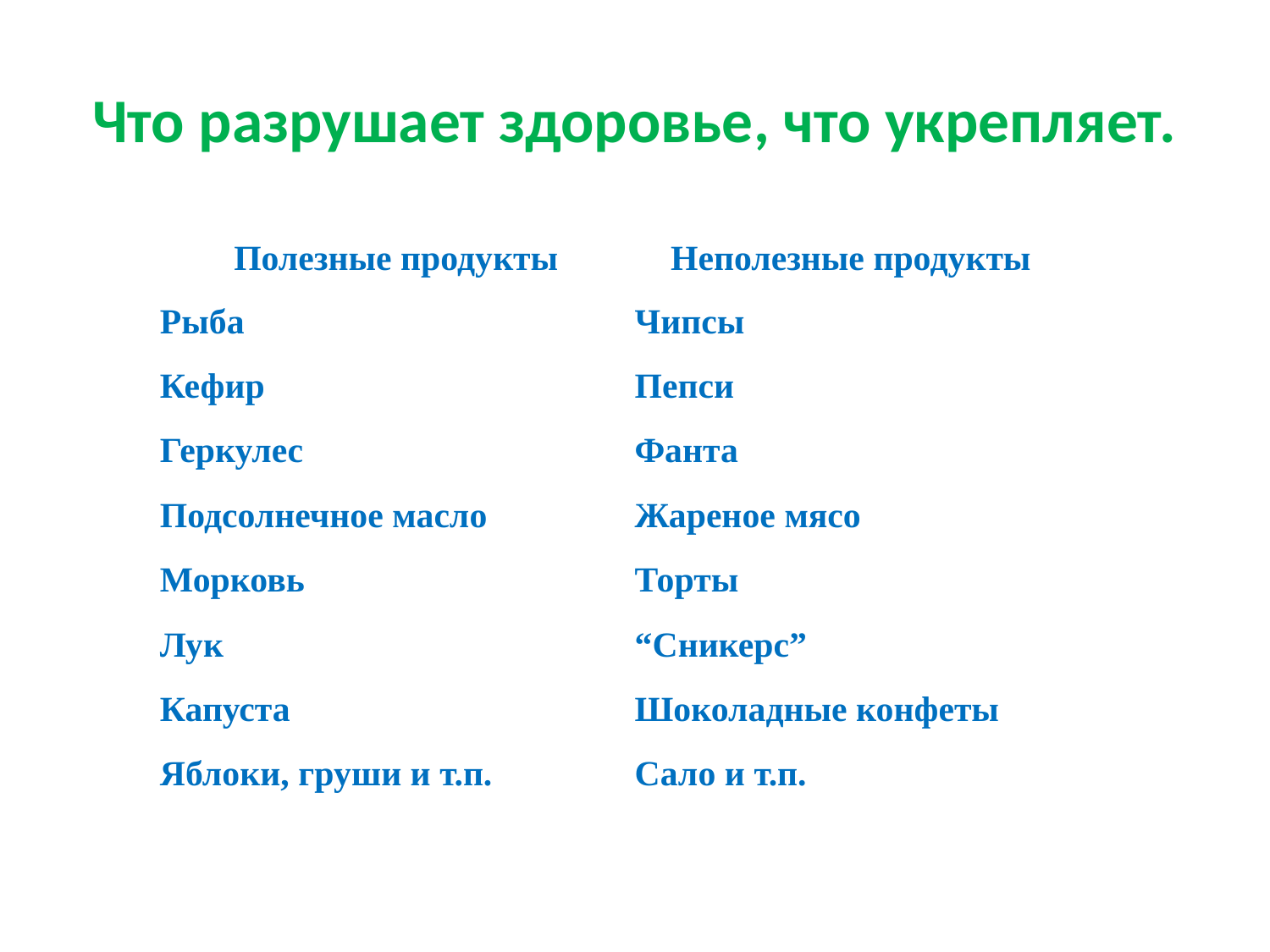

# Что разрушает здоровье, что укрепляет.
| Полезные продукты | Неполезные продукты |
| --- | --- |
| Рыба | Чипсы |
| Кефир | Пепси |
| Геркулес | Фанта |
| Подсолнечное масло | Жареное мясо |
| Морковь | Торты |
| Лук | “Сникерс” |
| Капуста | Шоколадные конфеты |
| Яблоки, груши и т.п. | Сало и т.п. |